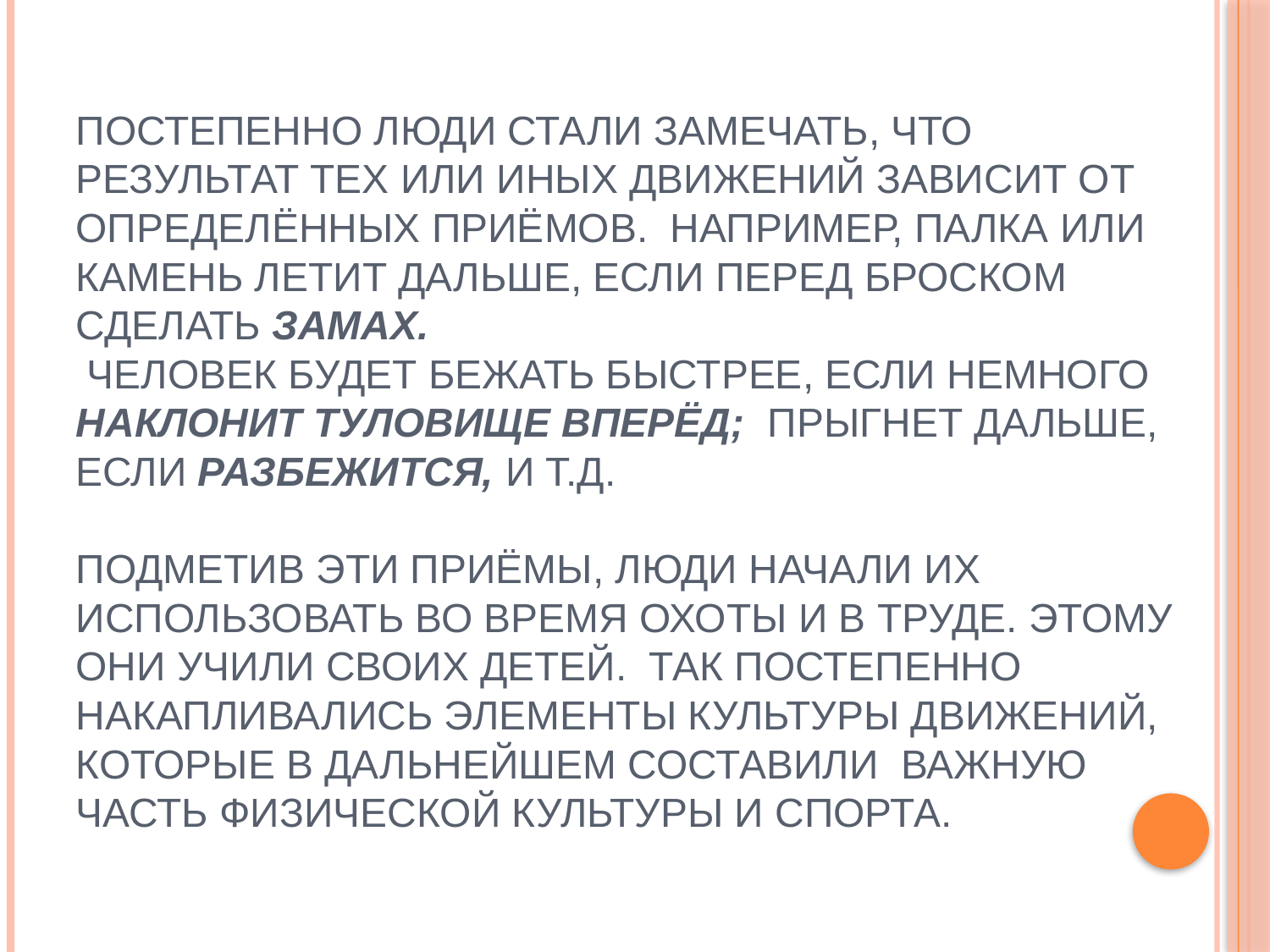

# Постепенно люди стали замечать, что результат тех или иных движений зависит от определённых приёмов.  Например, палка или камень летит дальше, если перед броском сделать замах. Человек будет бежать быстрее, если немного наклонит туловище вперёд;  прыгнет дальше, если разбежится, и т.д. Подметив эти приёмы, люди начали их использовать во время охоты и в труде. Этому они учили своих детей.  Так постепенно накапливались элементы культуры движений, которые в дальнейшем составили  важную часть физической культуры и спорта.